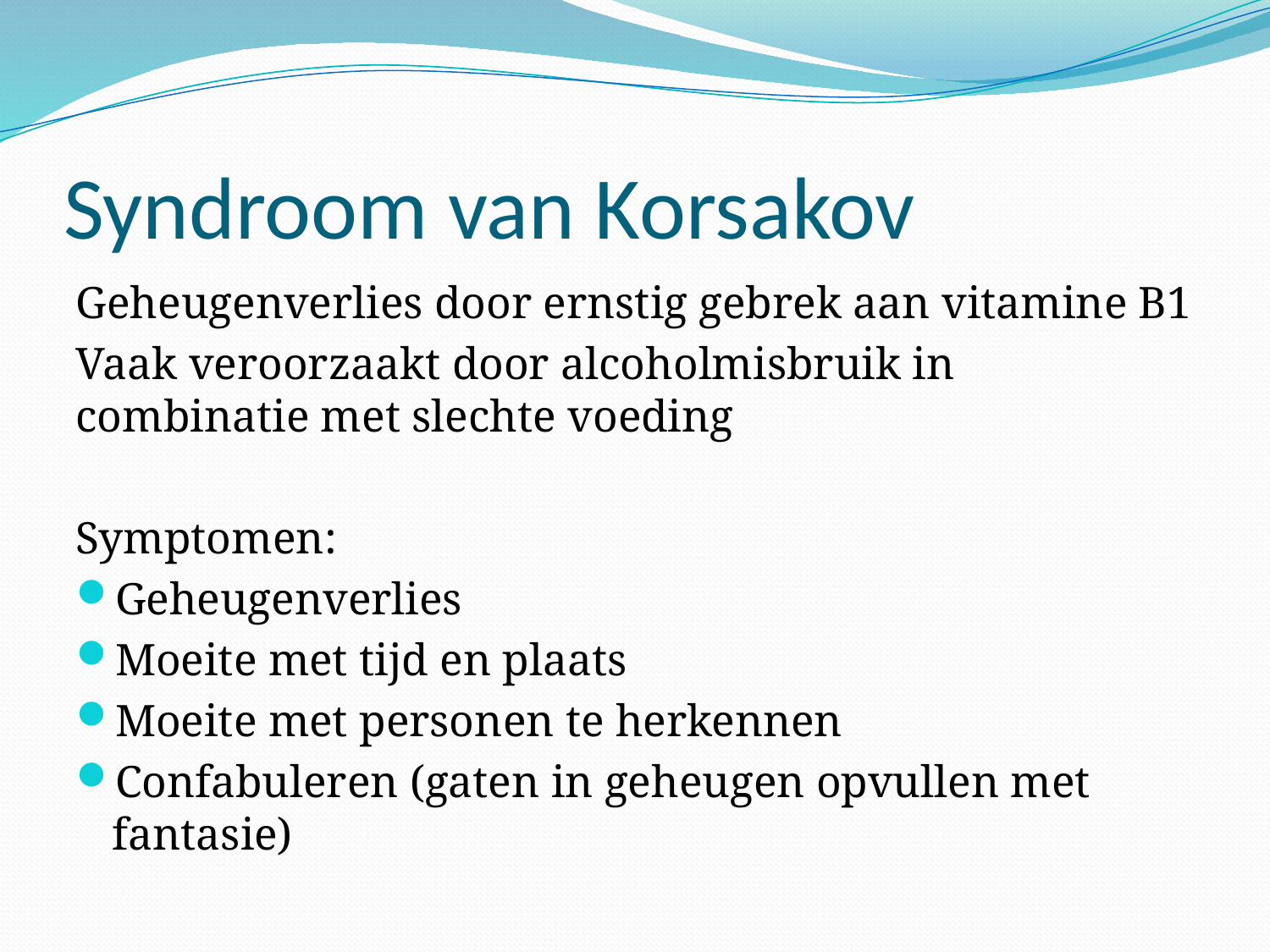

# Syndroom van Korsakov
Geheugenverlies door ernstig gebrek aan vitamine B1
Vaak veroorzaakt door alcoholmisbruik in combinatie met slechte voeding

Symptomen:
Geheugenverlies
Moeite met tijd en plaats
Moeite met personen te herkennen
Confabuleren (gaten in geheugen opvullen met fantasie)